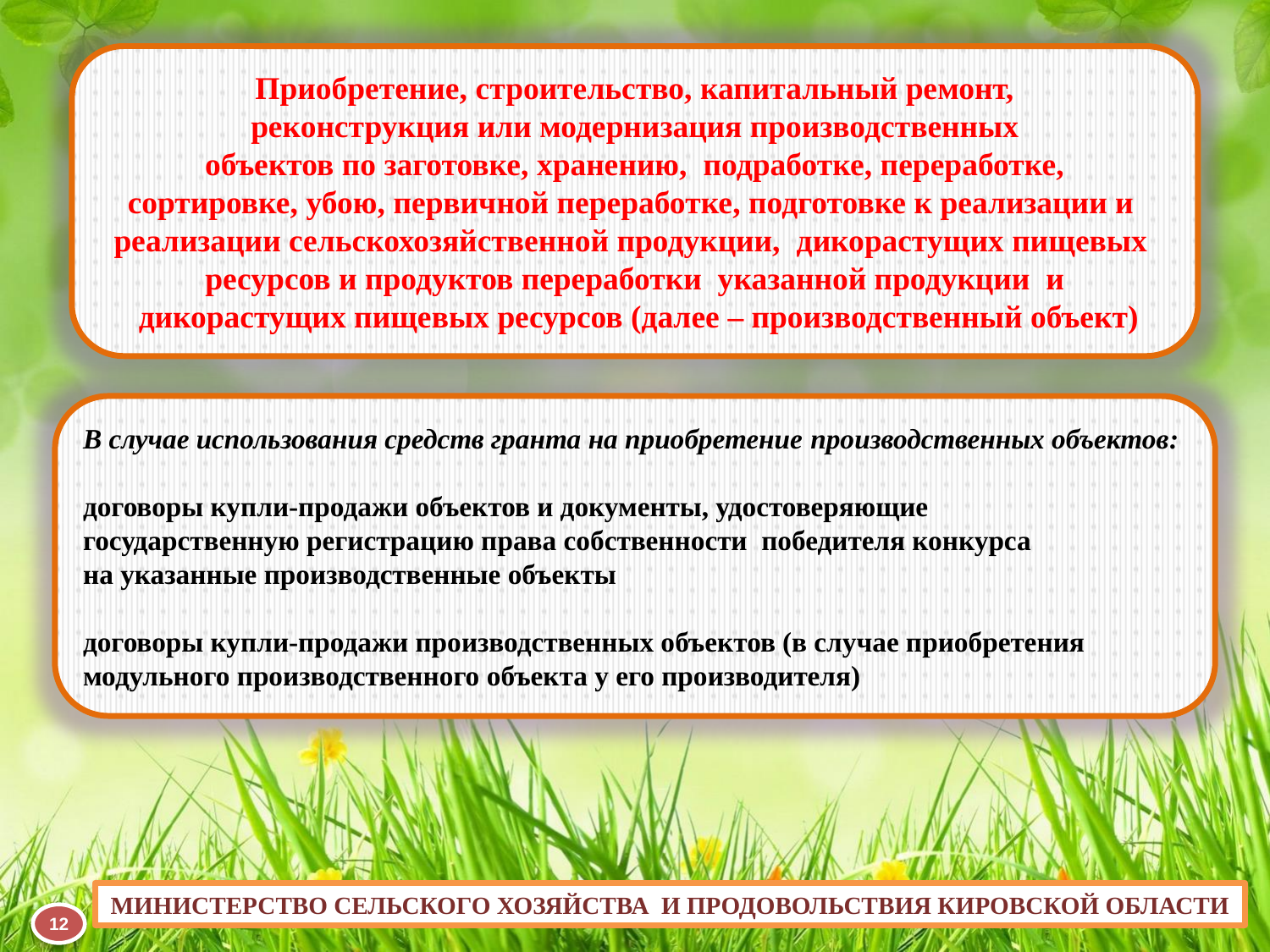

Приобретение, строительство, капитальный ремонт,
реконструкция или модернизация производственных
 объектов по заготовке, хранению,  подработке, переработке,
сортировке, убою, первичной переработке, подготовке к реализации и
реализации сельскохозяйственной продукции,  дикорастущих пищевых
ресурсов и продуктов переработки  указанной продукции  и
 дикорастущих пищевых ресурсов (далее – производственный объект)
В случае использования средств гранта на приобретение производственных объектов:

договоры купли-продажи объектов и документы, удостоверяющие
государственную регистрацию права собственности  победителя конкурса
на указанные производственные объекты

договоры купли-продажи производственных объектов (в случае приобретения
модульного производственного объекта у его производителя)
МИНИСТЕРСТВО СЕЛЬСКОГО ХОЗЯЙСТВА  И ПРОДОВОЛЬСТВИЯ КИРОВСКОЙ ОБЛАСТИ
12